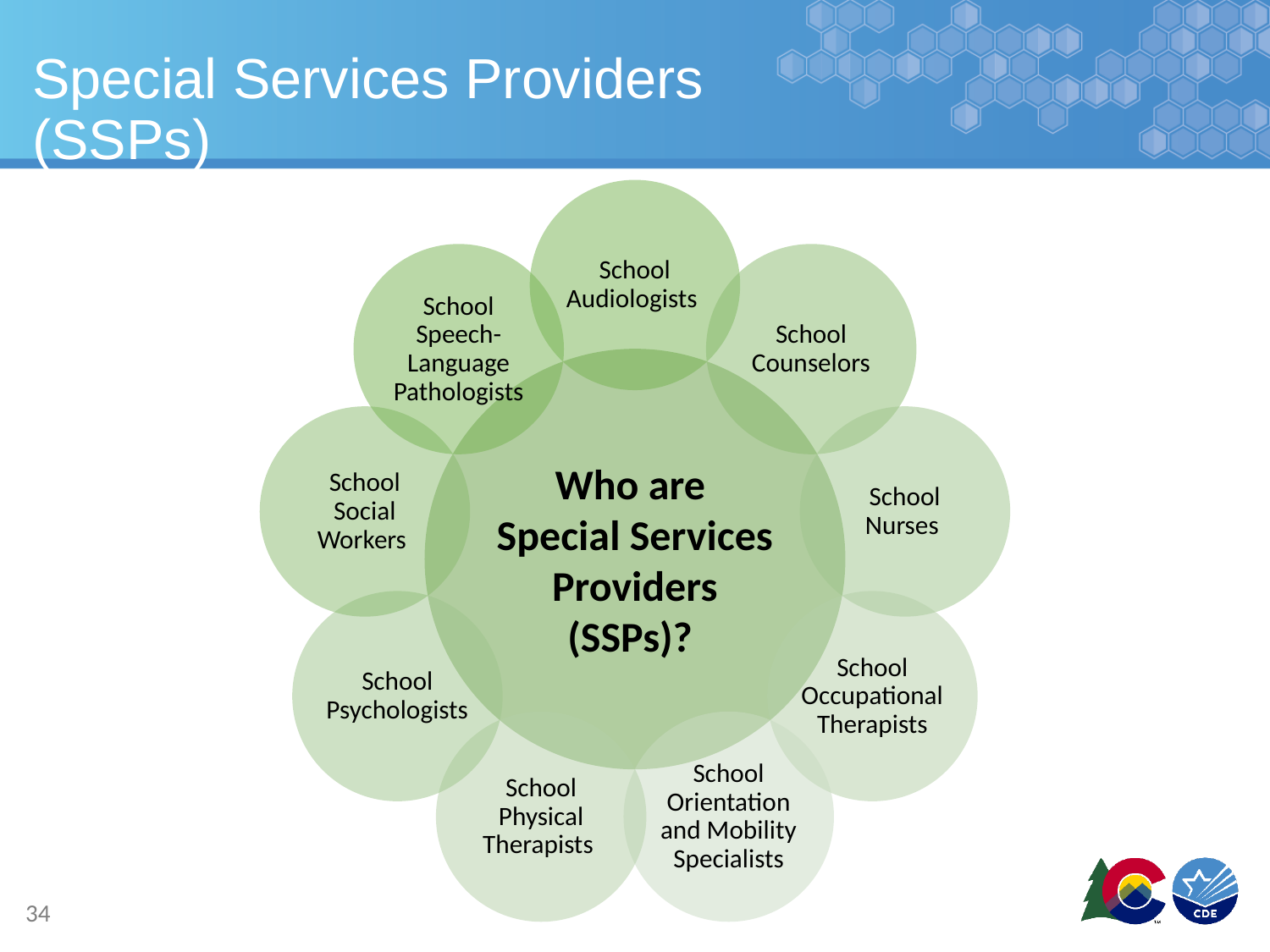

# Special Services Providers (SSPs)
Who are
Special Services Providers
(SSPs)?
School
Audiologists
School Counselors
School Nurses
School
Occupational Therapists
School Orientation and Mobility Specialists
School
Physical Therapists
School Psychologists
School
Social Workers
School
Speech-Language Pathologists
34